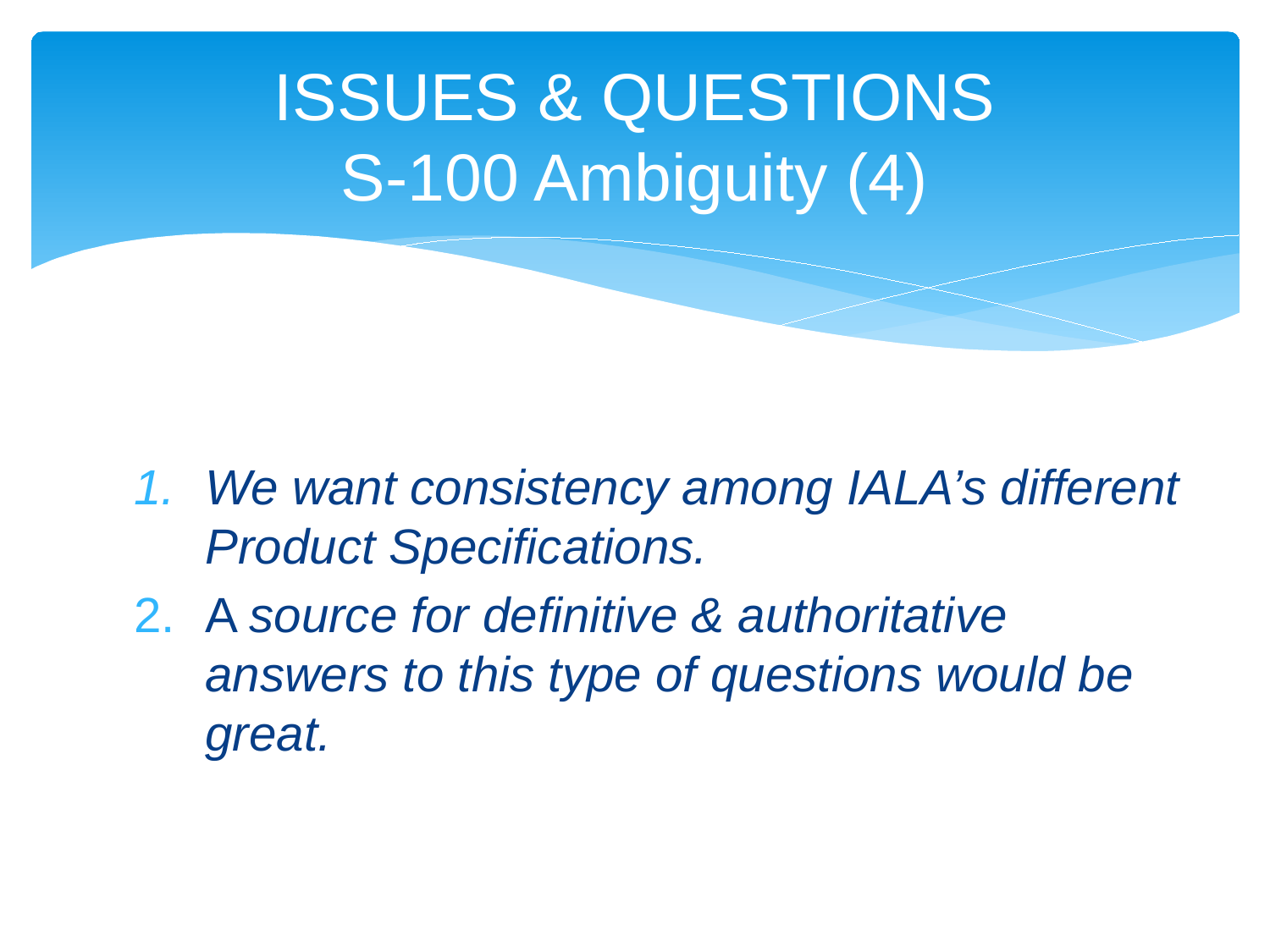

# ISSUES & QUESTIONS S-100 Ambiguity (4)

We want consistency among IALA’s different Product Specifications.
A source for definitive & authoritative answers to this type of questions would be great.